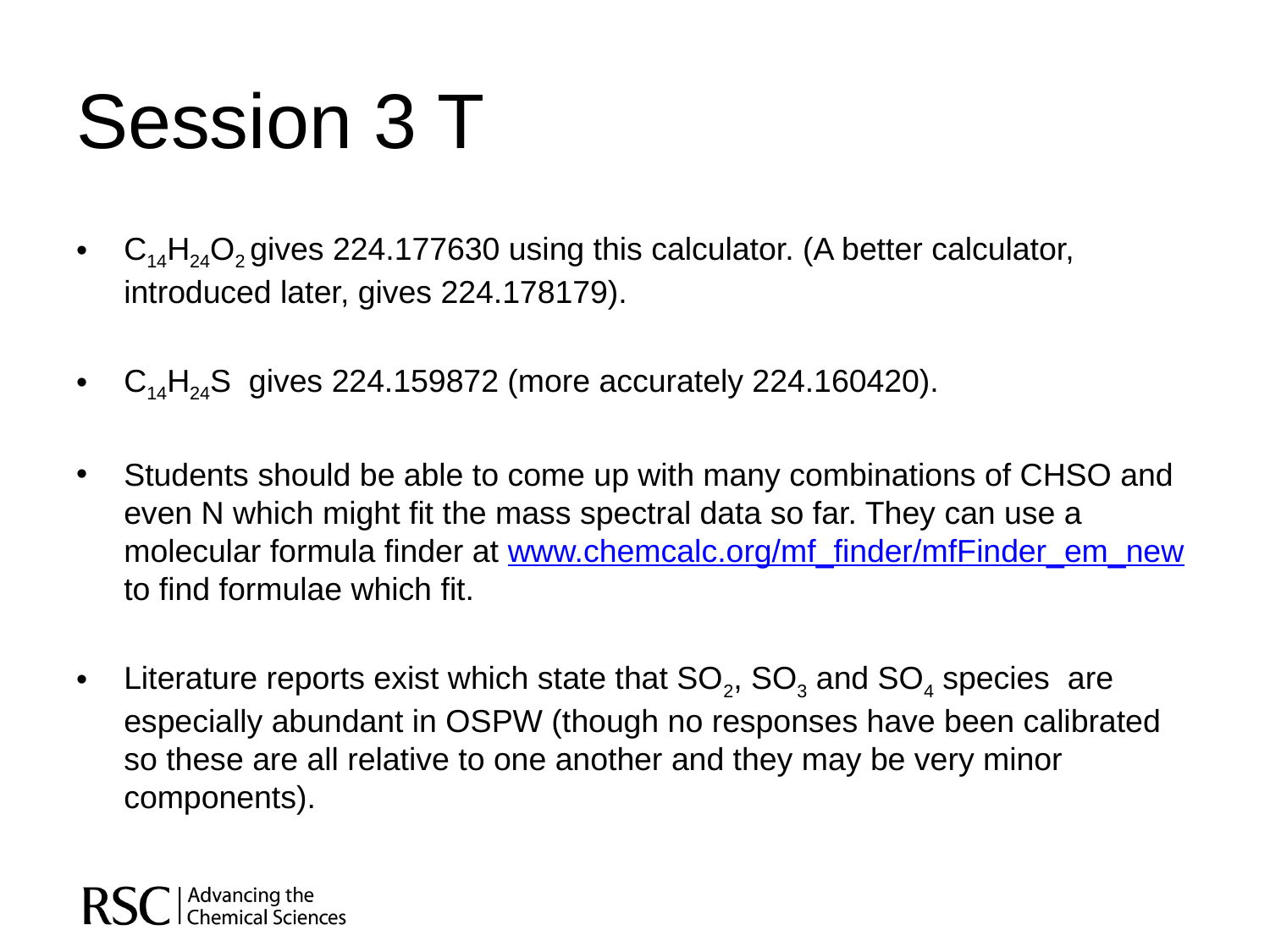

# Session 3 T
C14H24O2 gives 224.177630 using this calculator. (A better calculator, introduced later, gives 224.178179).

C14H24S  gives 224.159872 (more accurately 224.160420).

Students should be able to come up with many combinations of CHSO and even N which might fit the mass spectral data so far. They can use a molecular formula finder at www.chemcalc.org/mf_finder/mfFinder_em_new to find formulae which fit.

Literature reports exist which state that SO2, SO3 and SO4 species  are especially abundant in OSPW (though no responses have been calibrated so these are all relative to one another and they may be very minor components).